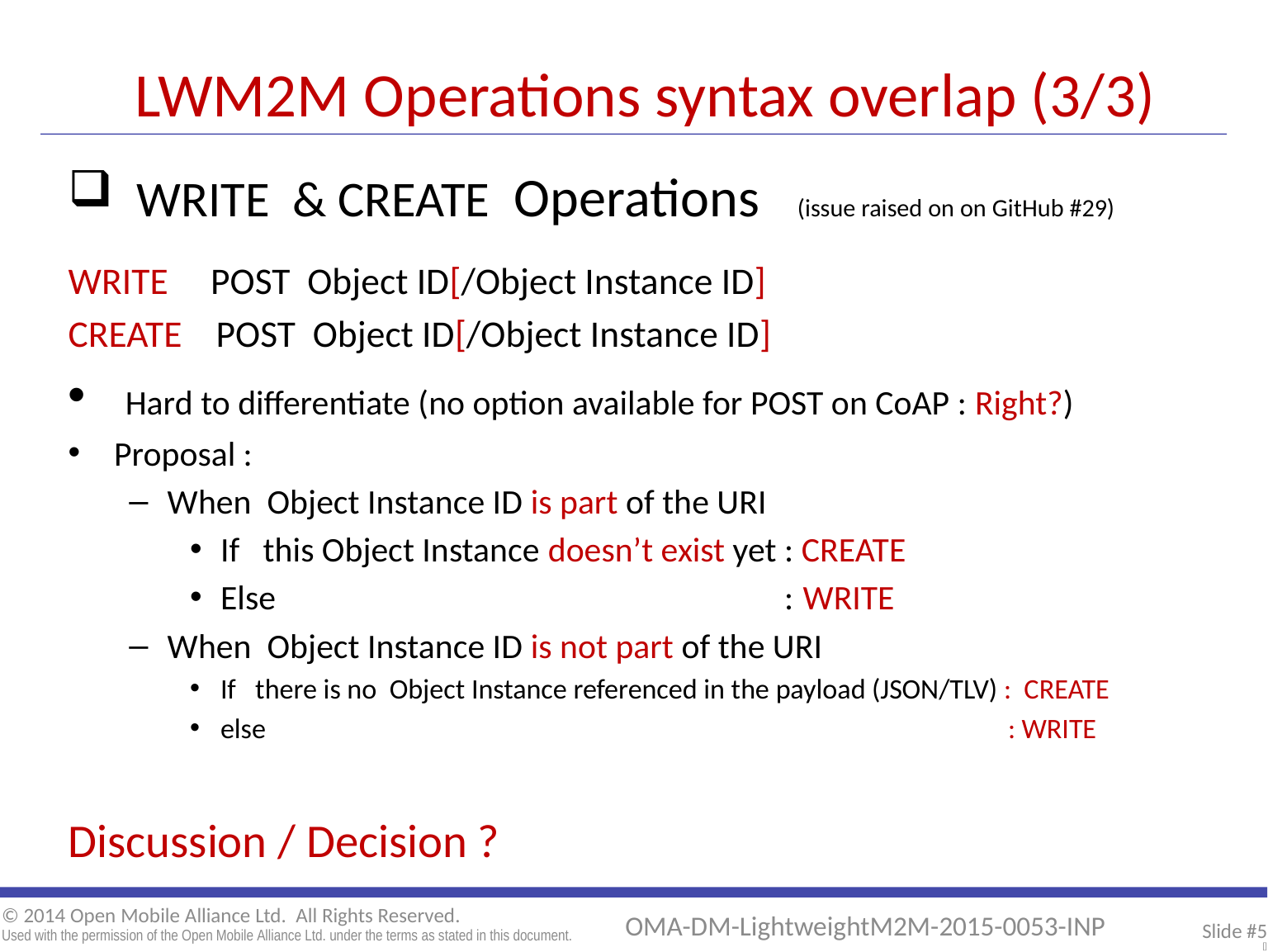

# LWM2M Operations syntax overlap (3/3)

  WRITE  & CREATE  Operations   (issue raised on on GitHub #29)

WRITE     POST  Object ID[/Object Instance ID]
CREATE    POST  Object ID[/Object Instance ID]
 Hard to differentiate (no option available for POST on CoAP : Right?)
Proposal :
When  Object Instance ID is part of the URI
If   this Object Instance doesn’t exist yet : CREATE
Else                                                                 : WRITE
When  Object Instance ID is not part of the URI
If   there is no  Object Instance referenced in the payload (JSON/TLV) :  CREATE
else                                                                                                                    : WRITE

Discussion / Decision ?

Slide #5
[]
© 2014 Open Mobile Alliance Ltd.  All Rights Reserved.
Used with the permission of the Open Mobile Alliance Ltd. under the terms as stated in this document.
OMA-DM-LightweightM2M-2015-0053-INP